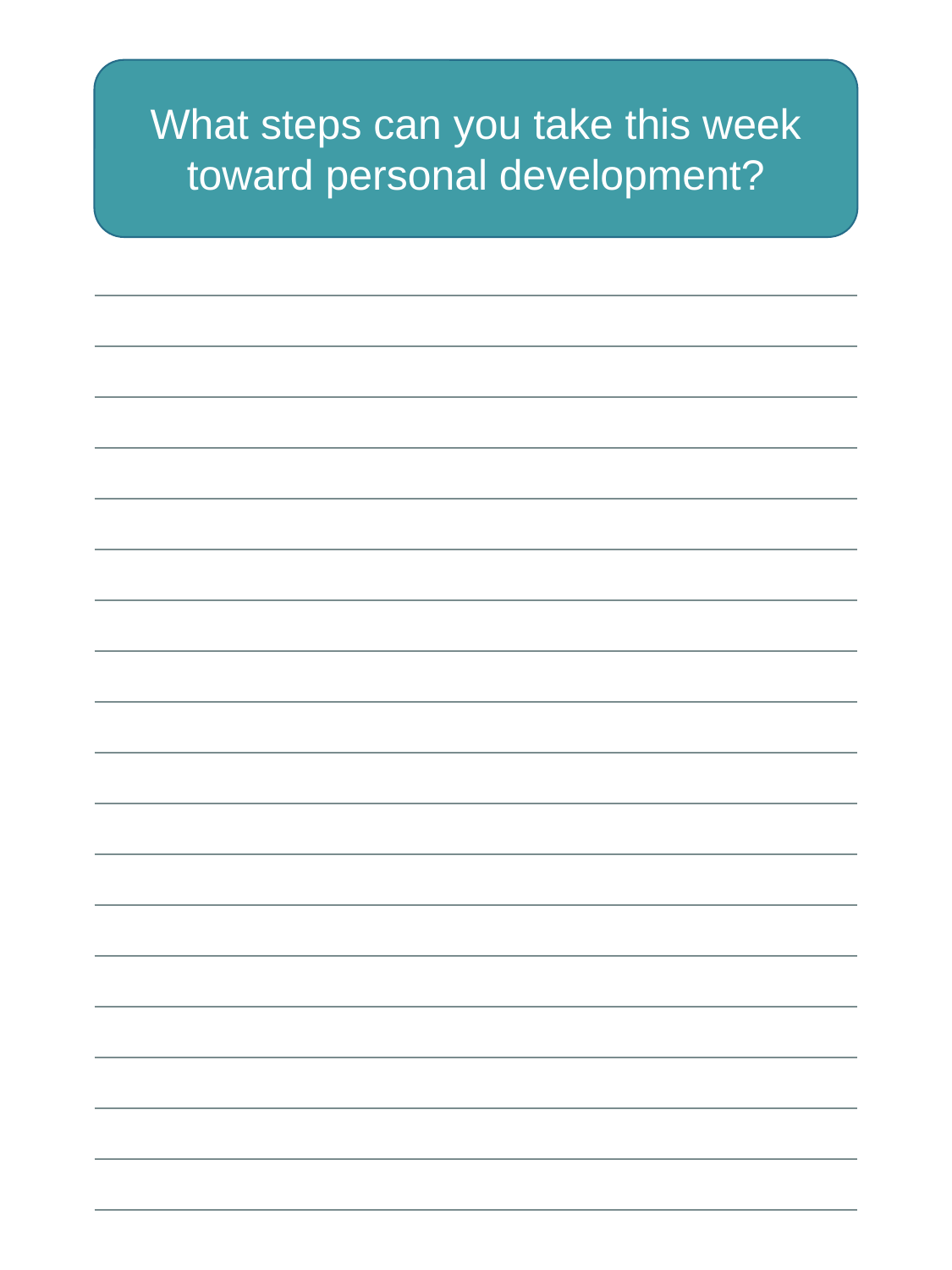

What steps can you take this week toward personal development?
|  |
| --- |
|  |
|  |
|  |
|  |
|  |
|  |
|  |
|  |
|  |
|  |
|  |
|  |
|  |
|  |
|  |
|  |
|  |